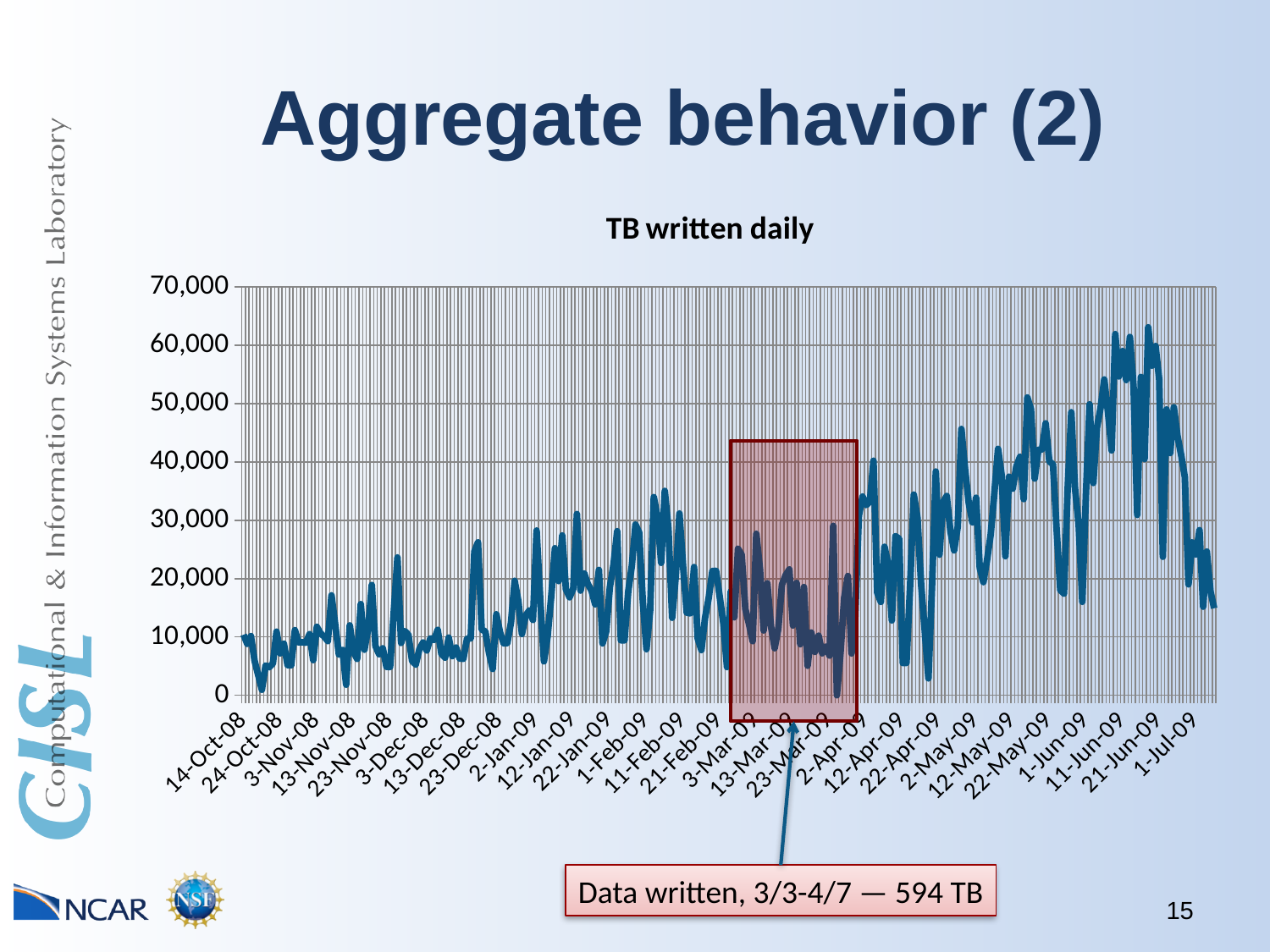

# Aggregate behavior (2)

### Chart: TB written daily

| Category | GB_Written |
|---|---|
| 39735.0 | 10388.0 |
| 39736.0 | 8821.0 |
| 39737.0 | 10145.0 |
| 39738.0 | 5915.0 |
| 39740.0 | 948.0 |
| 39741.0 | 5137.0 |
| 39742.0 | 4821.0 |
| 39743.0 | 5464.0 |
| 39744.0 | 10920.0 |
| 39745.0 | 7195.0 |
| 39746.0 | 8857.0 |
| 39747.0 | 5182.0 |
| 39748.0 | 5135.0 |
| 39749.0 | 11175.0 |
| 39750.0 | 9077.0 |
| 39751.0 | 9095.0 |
| 39752.0 | 9028.0 |
| 39753.0 | 10487.0 |
| 39754.0 | 6033.0 |
| 39755.0 | 11740.0 |
| 39756.0 | 10652.0 |
| 39757.0 | 10064.0 |
| 39758.0 | 9296.0 |
| 39759.0 | 17135.0 |
| 39760.0 | 12255.0 |
| 39761.0 | 7023.0 |
| 39762.0 | 7781.0 |
| 39763.0 | 1811.0 |
| 39764.0 | 11984.0 |
| 39765.0 | 7409.0 |
| 39766.0 | 6242.0 |
| 39767.0 | 15636.0 |
| 39768.0 | 7815.0 |
| 39769.0 | 11423.0 |
| 39770.0 | 18908.0 |
| 39771.0 | 8437.0 |
| 39772.0 | 7049.0 |
| 39773.0 | 8052.0 |
| 39774.0 | 4874.0 |
| 39775.0 | 4856.0 |
| 39776.0 | 14221.0 |
| 39777.0 | 23627.0 |
| 39778.0 | 8972.0 |
| 39779.0 | 11020.0 |
| 39780.0 | 10373.0 |
| 39781.0 | 5886.0 |
| 39782.0 | 5280.0 |
| 39783.0 | 7910.0 |
| 39784.0 | 9051.0 |
| 39785.0 | 7688.0 |
| 39786.0 | 9766.0 |
| 39787.0 | 9497.0 |
| 39788.0 | 11214.0 |
| 39789.0 | 7101.0 |
| 39790.0 | 6465.0 |
| 39791.0 | 9901.0 |
| 39792.0 | 6713.0 |
| 39793.0 | 8188.0 |
| 39794.0 | 6305.0 |
| 39795.0 | 6245.0 |
| 39796.0 | 9675.0 |
| 39797.0 | 9761.0 |
| 39798.0 | 24640.0 |
| 39799.0 | 26216.0 |
| 39800.0 | 11287.0 |
| 39801.0 | 10937.0 |
| 39802.0 | 7283.0 |
| 39803.0 | 4520.0 |
| 39804.0 | 13886.0 |
| 39805.0 | 10821.0 |
| 39806.0 | 8912.0 |
| 39807.0 | 8953.0 |
| 39808.0 | 12479.0 |
| 39809.0 | 19627.0 |
| 39810.0 | 16200.0 |
| 39811.0 | 10506.0 |
| 39812.0 | 13676.0 |
| 39813.0 | 14542.0 |
| 39814.0 | 12916.0 |
| 39815.0 | 28245.0 |
| 39816.0 | 16295.0 |
| 39817.0 | 5820.0 |
| 39818.0 | 10096.0 |
| 39819.0 | 16970.0 |
| 39820.0 | 25210.0 |
| 39821.0 | 19574.0 |
| 39822.0 | 27407.0 |
| 39823.0 | 18173.0 |
| 39824.0 | 16802.0 |
| 39825.0 | 18263.0 |
| 39826.0 | 31074.0 |
| 39827.0 | 17947.0 |
| 39828.0 | 20881.0 |
| 39829.0 | 19066.0 |
| 39830.0 | 17922.0 |
| 39831.0 | 15592.0 |
| 39832.0 | 21494.0 |
| 39833.0 | 8900.0 |
| 39834.0 | 10945.0 |
| 39835.0 | 18515.0 |
| 39836.0 | 22452.0 |
| 39837.0 | 28133.0 |
| 39838.0 | 9426.0 |
| 39839.0 | 9417.0 |
| 39840.0 | 17763.0 |
| 39841.0 | 22227.0 |
| 39842.0 | 29261.0 |
| 39843.0 | 27911.0 |
| 39844.0 | 15984.0 |
| 39845.0 | 7906.0 |
| 39846.0 | 14562.0 |
| 39847.0 | 33986.0 |
| 39848.0 | 30598.0 |
| 39849.0 | 22703.0 |
| 39850.0 | 35043.0 |
| 39851.0 | 28540.0 |
| 39852.0 | 13289.0 |
| 39853.0 | 20426.0 |
| 39854.0 | 31164.0 |
| 39855.0 | 22232.0 |
| 39856.0 | 14173.0 |
| 39857.0 | 14041.0 |
| 39858.0 | 21980.0 |
| 39859.0 | 9744.0 |
| 39860.0 | 7754.0 |
| 39861.0 | 13271.0 |
| 39862.0 | 16678.0 |
| 39863.0 | 21293.0 |
| 39864.0 | 21329.0 |
| 39865.0 | 16909.0 |
| 39866.0 | 12326.0 |
| 39867.0 | 4837.0 |
| 39868.0 | 17779.0 |
| 39869.0 | 13372.0 |
| 39870.0 | 25123.0 |
| 39871.0 | 24106.0 |
| 39872.0 | 14801.0 |
| 39873.0 | 12202.0 |
| 39874.0 | 9277.0 |
| 39875.0 | 27683.0 |
| 39876.0 | 21611.0 |
| 39877.0 | 11118.0 |
| 39878.0 | 19220.0 |
| 39879.0 | 11861.0 |
| 39880.0 | 8072.0 |
| 39881.0 | 11420.0 |
| 39882.0 | 18966.0 |
| 39883.0 | 20567.0 |
| 39884.0 | 21574.0 |
| 39885.0 | 11959.0 |
| 39886.0 | 19258.0 |
| 39887.0 | 8760.0 |
| 39888.0 | 18555.0 |
| 39889.0 | 5070.0 |
| 39890.0 | 10762.0 |
| 39891.0 | 7437.0 |
| 39892.0 | 10221.0 |
| 39893.0 | 7199.0 |
| 39894.0 | 8341.0 |
| 39895.0 | 6805.0 |
| 39896.0 | 29050.0 |
| 39897.0 | 3.0 |
| 39898.0 | 7361.0 |
| 39899.0 | 16750.0 |
| 39900.0 | 20452.0 |
| 39901.0 | 7171.0 |
| 39902.0 | 13389.0 |
| 39903.0 | 30744.0 |
| 39904.0 | 34075.0 |
| 39905.0 | 32601.0 |
| 39906.0 | 33215.0 |
| 39907.0 | 40224.0 |
| 39908.0 | 17598.0 |
| 39909.0 | 16011.0 |
| 39910.0 | 25463.0 |
| 39911.0 | 22608.0 |
| 39912.0 | 12832.0 |
| 39913.0 | 27269.0 |
| 39914.0 | 26852.0 |
| 39915.0 | 5521.0 |
| 39916.0 | 5557.0 |
| 39917.0 | 18936.0 |
| 39918.0 | 34410.0 |
| 39919.0 | 30501.0 |
| 39920.0 | 18971.0 |
| 39922.0 | 2898.0 |
| 39923.0 | 19061.0 |
| 39924.0 | 38367.0 |
| 39925.0 | 24096.0 |
| 39926.0 | 33135.0 |
| 39927.0 | 34184.0 |
| 39928.0 | 28094.0 |
| 39929.0 | 24845.0 |
| 39930.0 | 28902.0 |
| 39931.0 | 45661.0 |
| 39932.0 | 38724.0 |
| 39933.0 | 32963.0 |
| 39934.0 | 29638.0 |
| 39935.0 | 33874.0 |
| 39936.0 | 21843.0 |
| 39937.0 | 19401.0 |
| 39938.0 | 23201.0 |
| 39939.0 | 27622.0 |
| 39940.0 | 34706.0 |
| 39941.0 | 42247.0 |
| 39942.0 | 37708.0 |
| 39943.0 | 23838.0 |
| 39944.0 | 37483.0 |
| 39945.0 | 35435.0 |
| 39946.0 | 39215.0 |
| 39947.0 | 40896.0 |
| 39948.0 | 33640.0 |
| 39949.0 | 51054.0 |
| 39950.0 | 49044.0 |
| 39951.0 | 37163.0 |
| 39952.0 | 42080.0 |
| 39953.0 | 42167.0 |
| 39954.0 | 46628.0 |
| 39955.0 | 40091.0 |
| 39956.0 | 39613.0 |
| 39957.0 | 28380.0 |
| 39958.0 | 18020.0 |
| 39959.0 | 17439.0 |
| 39960.0 | 35387.0 |
| 39961.0 | 48531.0 |
| 39962.0 | 35636.0 |
| 39963.0 | 29270.0 |
| 39964.0 | 16020.0 |
| 39965.0 | 34460.0 |
| 39966.0 | 49888.0 |
| 39967.0 | 36403.0 |
| 39968.0 | 45882.0 |
| 39969.0 | 49305.0 |
| 39970.0 | 54151.0 |
| 39971.0 | 48601.0 |
| 39972.0 | 41986.0 |
| 39973.0 | 61924.0 |
| 39974.0 | 54662.0 |
| 39975.0 | 59025.0 |
| 39976.0 | 54047.0 |
| 39977.0 | 61427.0 |
| 39978.0 | 52947.0 |
| 39979.0 | 30921.0 |
| 39980.0 | 54575.0 |
| 39981.0 | 40507.0 |
| 39982.0 | 63088.0 |
| 39983.0 | 56503.0 |
| 39984.0 | 59879.0 |
| 39985.0 | 54185.0 |
| 39986.0 | 23752.0 |
| 39987.0 | 49010.0 |
| 39988.0 | 41533.0 |
| 39989.0 | 49376.0 |
| 39990.0 | 44463.0 |
| 39991.0 | 41153.0 |
| 39992.0 | 37415.0 |
| 39993.0 | 19010.0 |
| 39994.0 | 26212.0 |
| 39995.0 | 24142.0 |
| 39996.0 | 28313.0 |
| 39997.0 | 15195.0 |
| 39998.0 | 24646.0 |
| 39999.0 | 17811.0 |
| 40000.0 | 14925.0 |
|  | None |
Data written, 3/3-4/7 — 594 TB
15